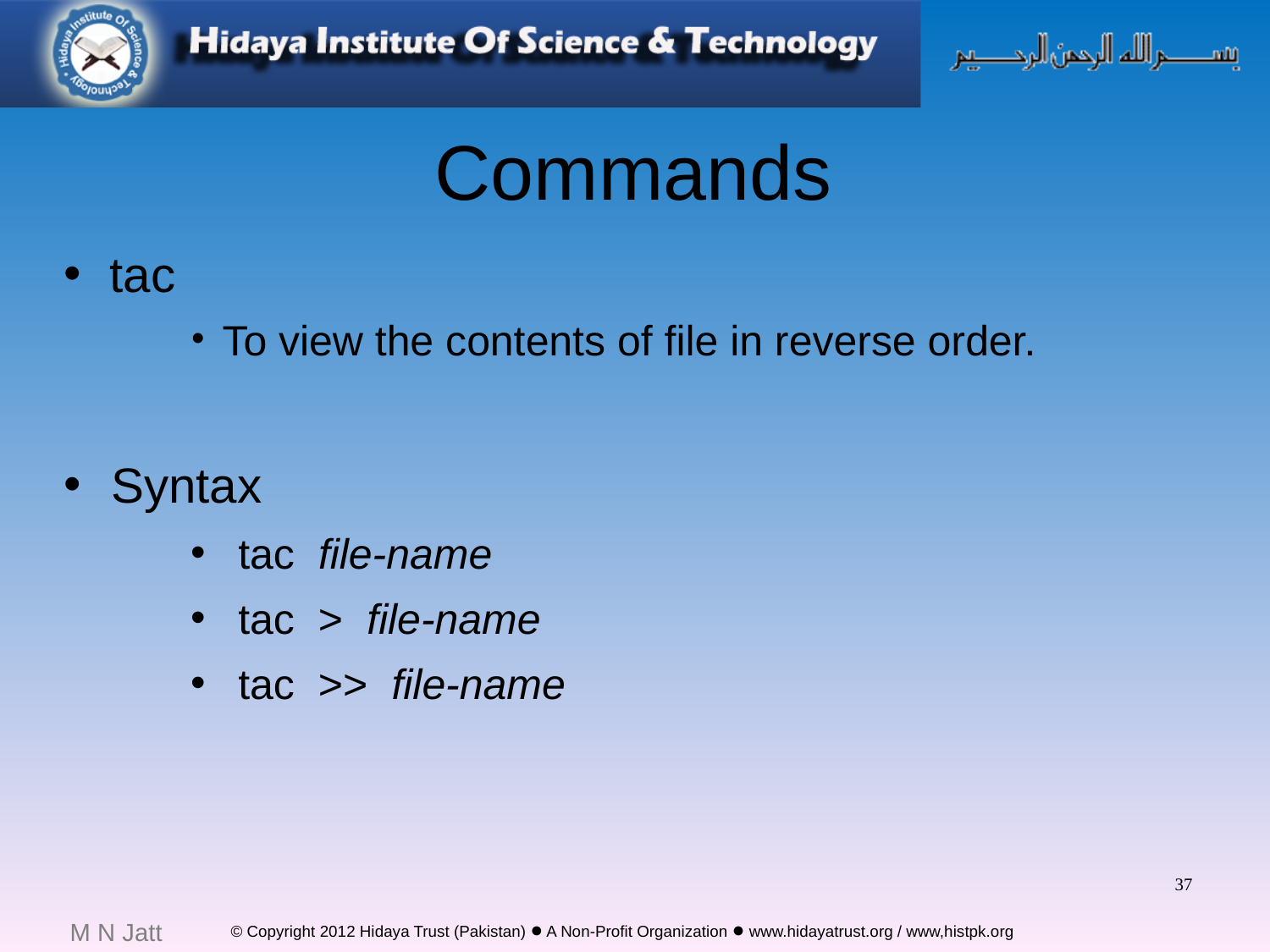

# Commands
tac
To view the contents of file in reverse order.

Syntax
tac  file-name
tac  >  file-name
tac  >>  file-name

37